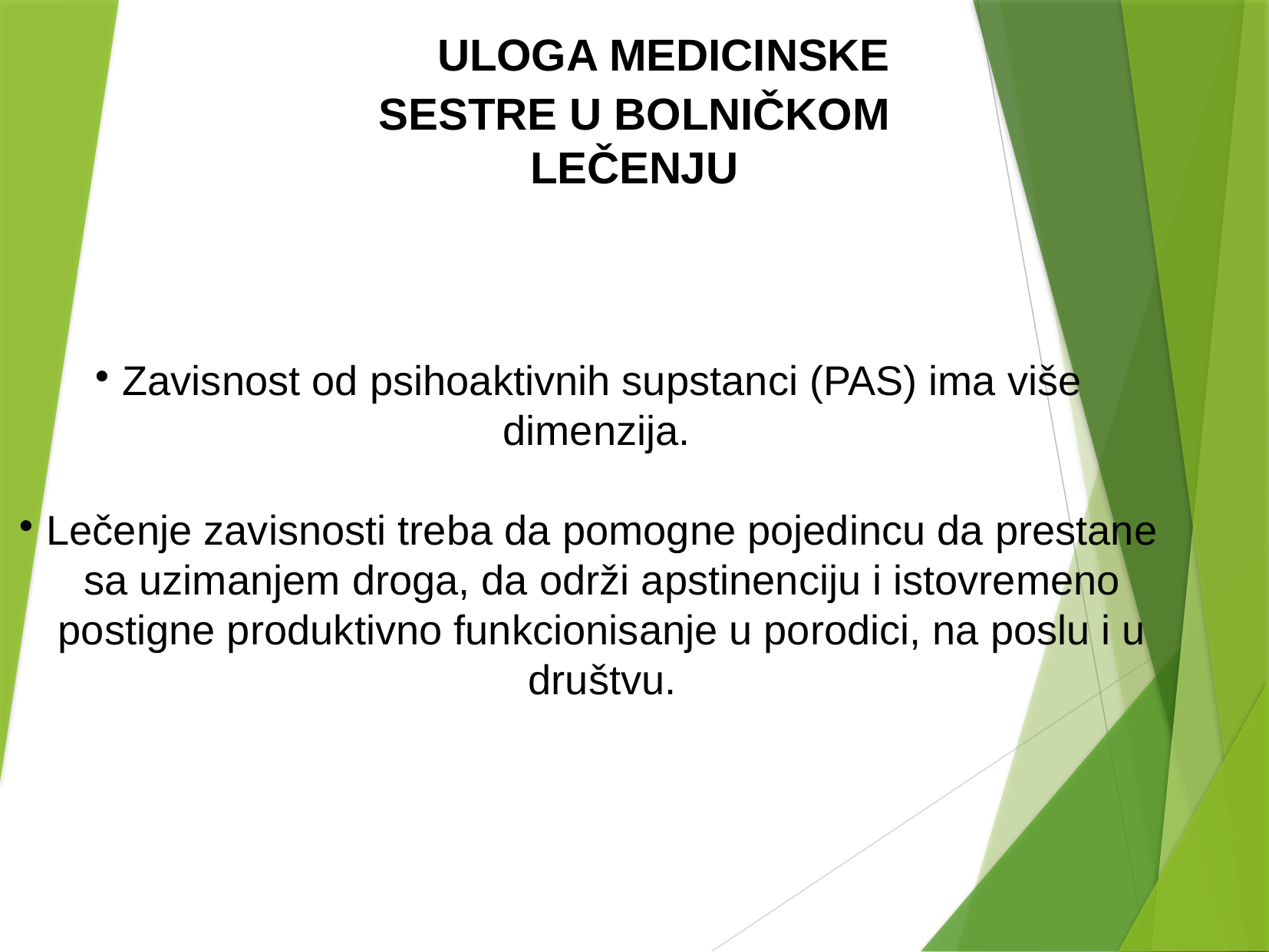

ULOGA MEDICINSKE SESTRE U BOLNIČKOM LEČENJU
Zavisnost od psihoaktivnih supstanci (PAS) ima više dimenzija.

Lečenje zavisnosti treba da pomogne pojedincu da prestane sa uzimanjem droga, da održi apstinenciju i istovremeno postigne produktivno funkcionisanje u porodici, na poslu i u društvu.